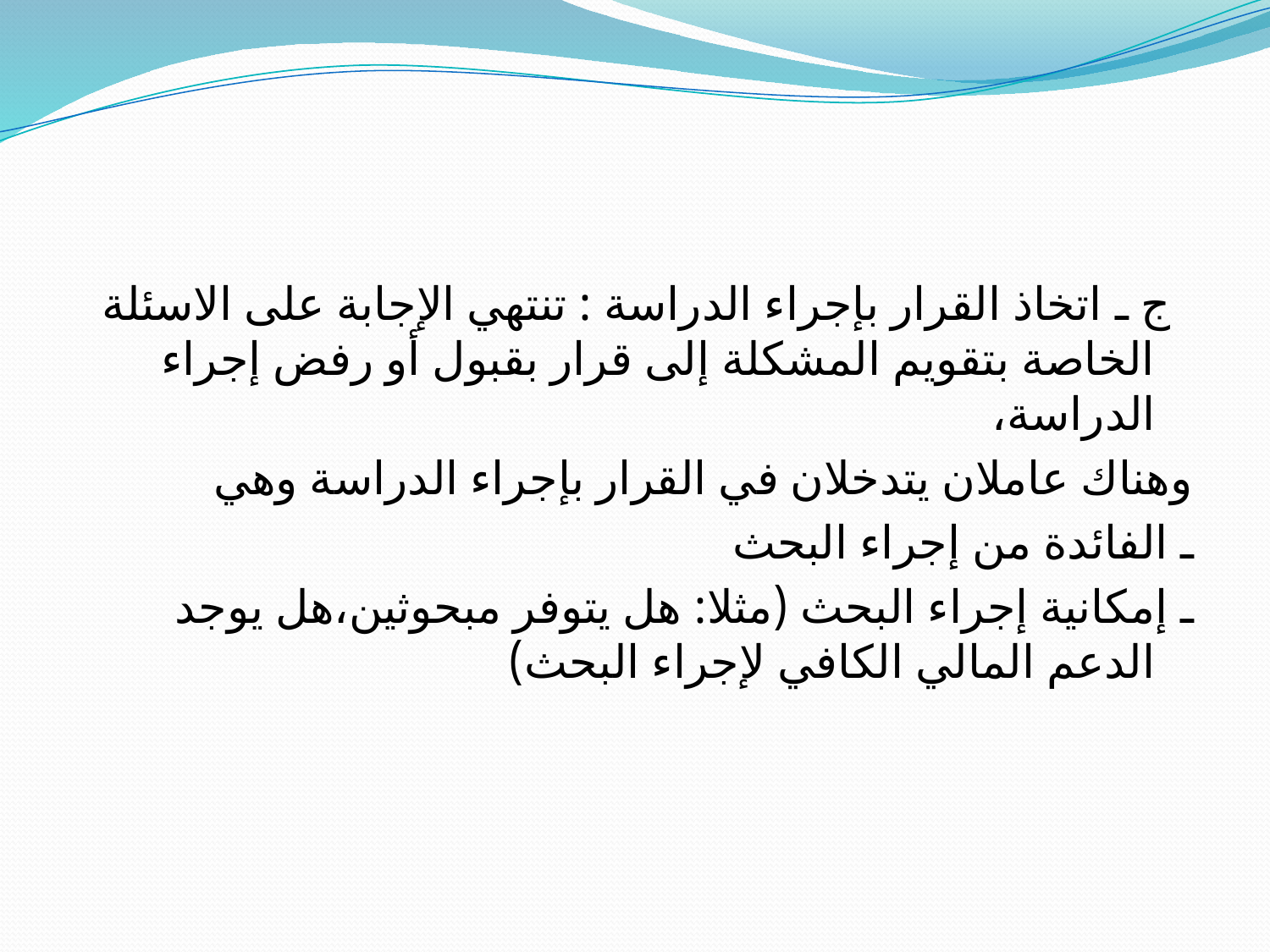

#
  ج ـ اتخاذ القرار بإجراء الدراسة : تنتهي الإجابة على الاسئلة الخاصة بتقويم المشكلة إلى قرار بقبول أو رفض إجراء الدراسة،
وهناك عاملان يتدخلان في القرار بإجراء الدراسة وهي
ـ الفائدة من إجراء البحث
ـ إمكانية إجراء البحث (مثلا: هل يتوفر مبحوثين،هل يوجد الدعم المالي الكافي لإجراء البحث)